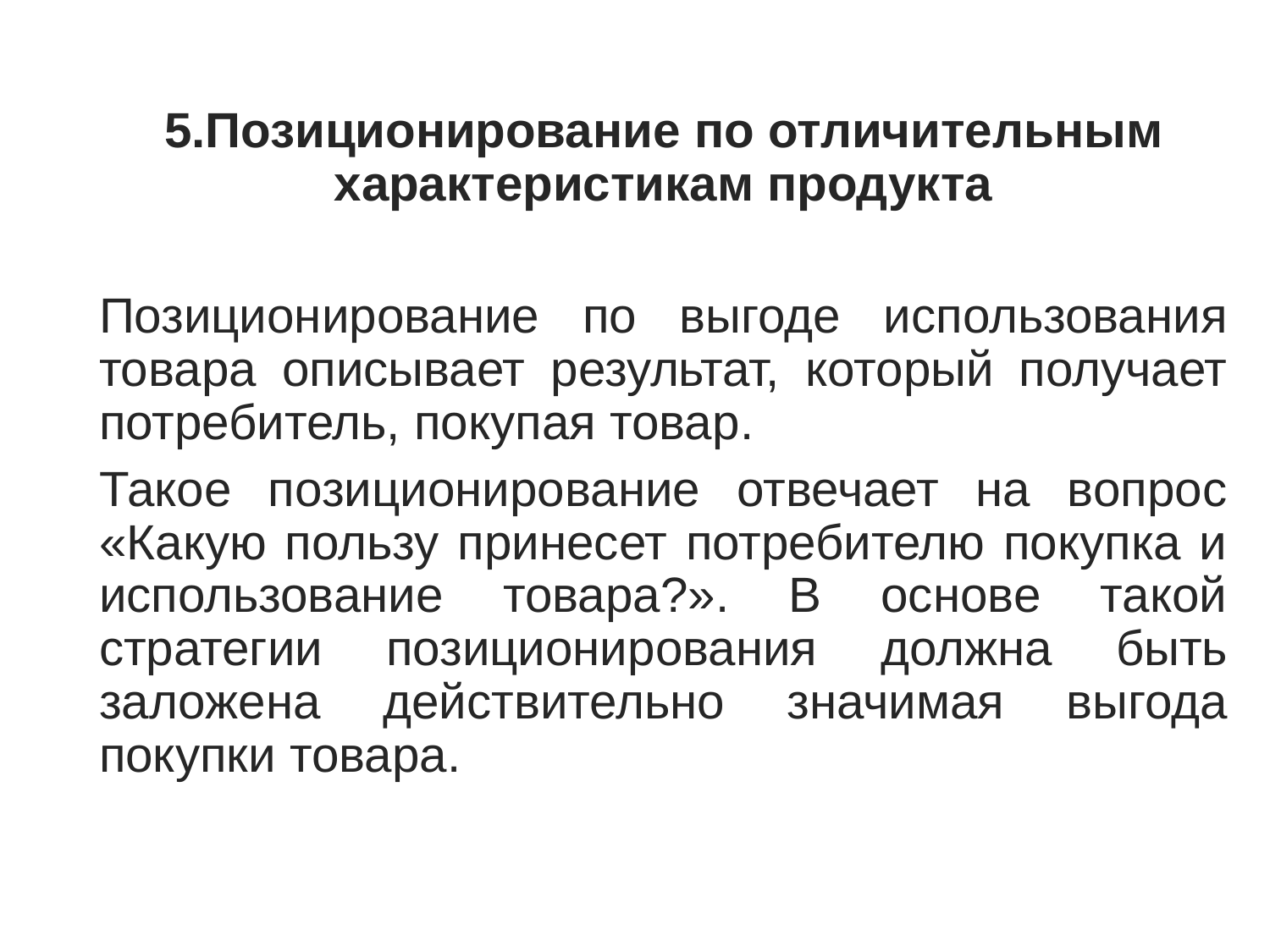

5.Позиционирование по отличительным характеристикам продукта

Позиционирование по выгоде использования товара описывает результат, который получает потребитель, покупая товар.
Такое позиционирование отвечает на вопрос «Какую пользу принесет потребителю покупка и использование товара?». В основе такой стратегии позиционирования должна быть заложена действительно значимая выгода покупки товара.